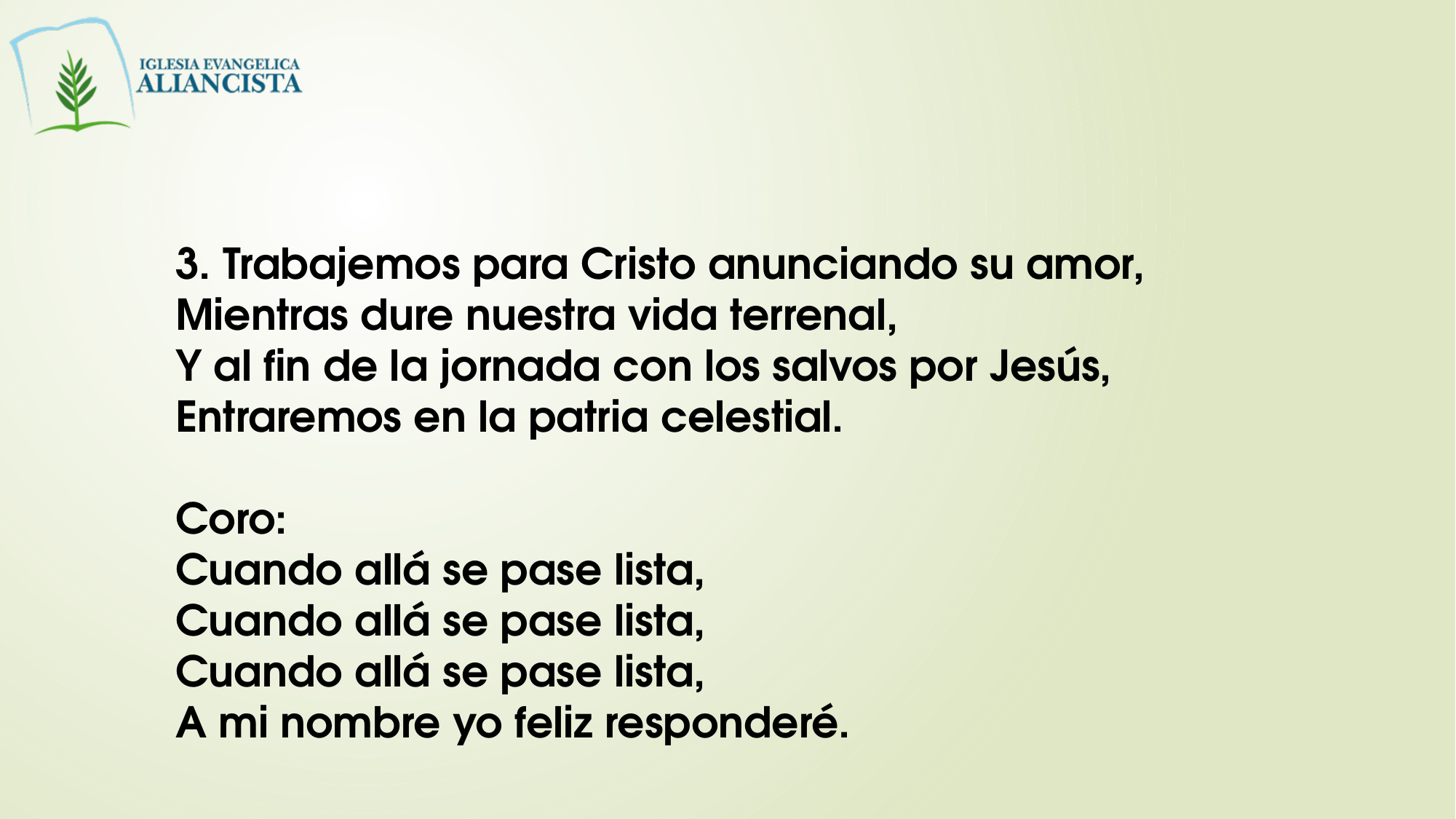

3. Trabajemos para Cristo anunciando su amor,
Mientras dure nuestra vida terrenal,
Y al fin de la jornada con los salvos por Jesús,
Entraremos en la patria celestial.

Coro:
Cuando allá se pase lista,
Cuando allá se pase lista,
Cuando allá se pase lista,
A mi nombre yo feliz responderé.